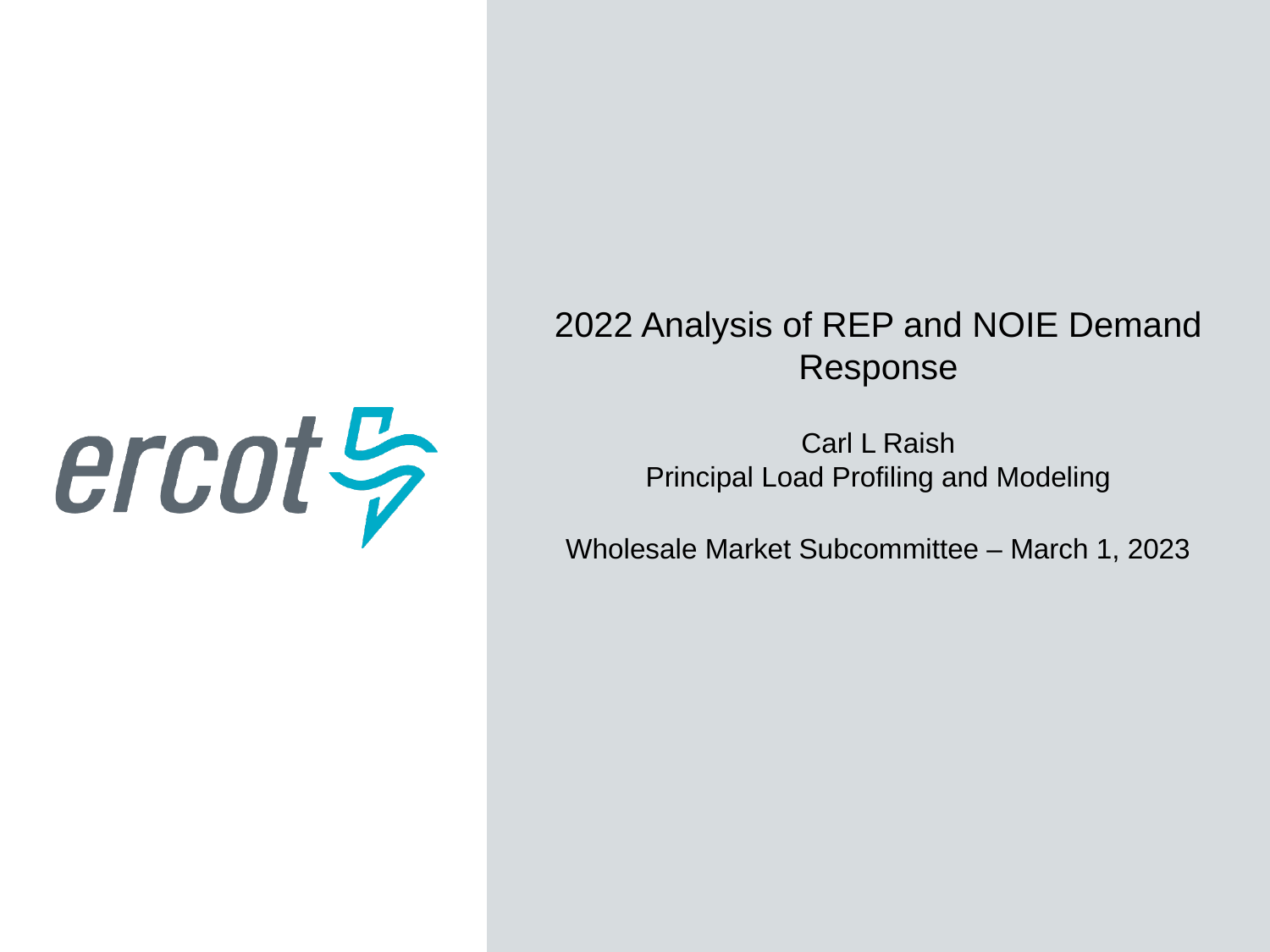

2022 Analysis of REP and NOIE Demand Response

Carl L Raish
Principal Load Profiling and Modeling

Wholesale Market Subcommittee – March 1, 2023